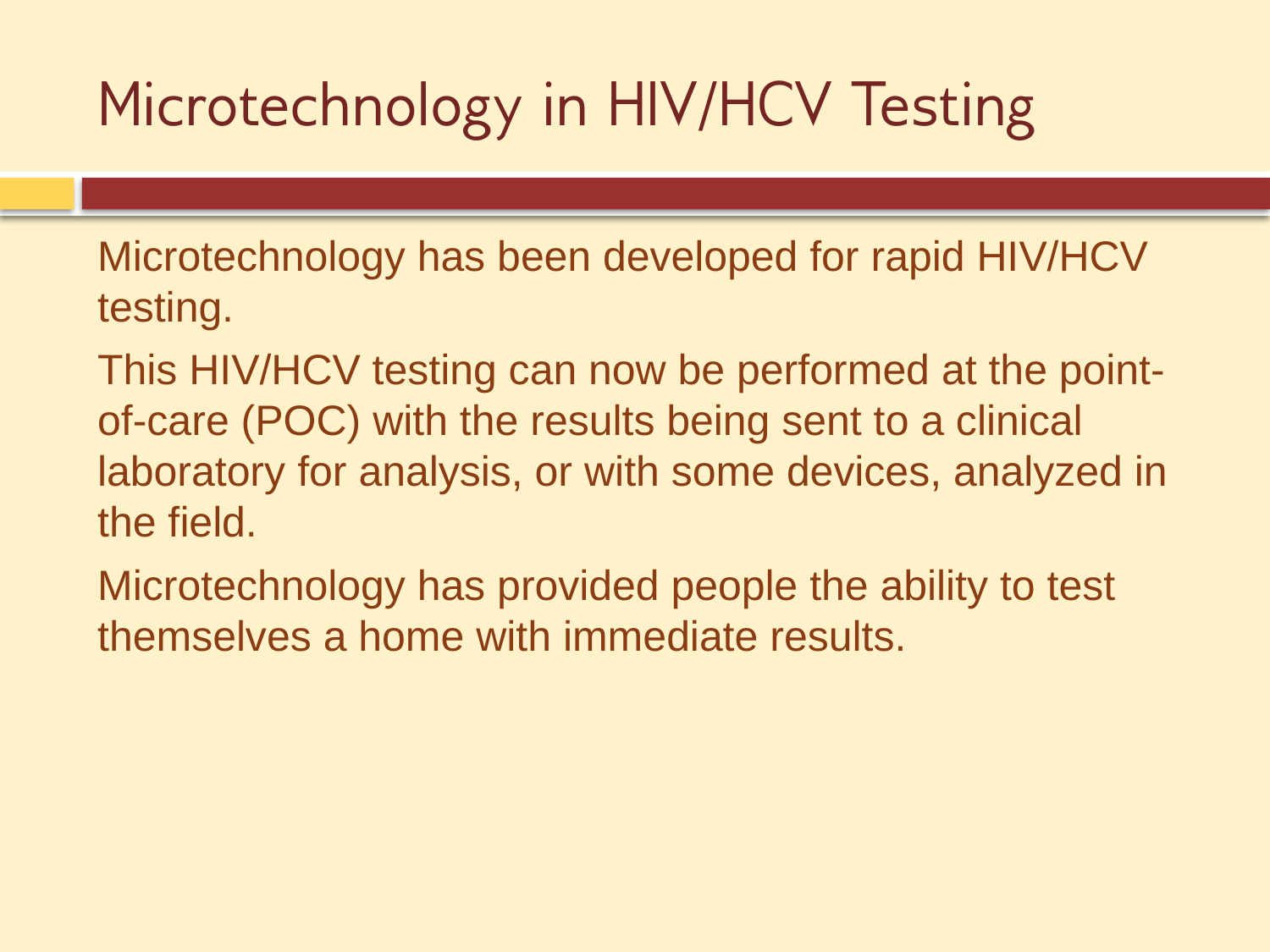

# Microtechnology in HIV/HCV Testing
Microtechnology has been developed for rapid HIV/HCV testing.
This HIV/HCV testing can now be performed at the point-of-care (POC) with the results being sent to a clinical laboratory for analysis, or with some devices, analyzed in the field.
Microtechnology has provided people the ability to test themselves a home with immediate results.